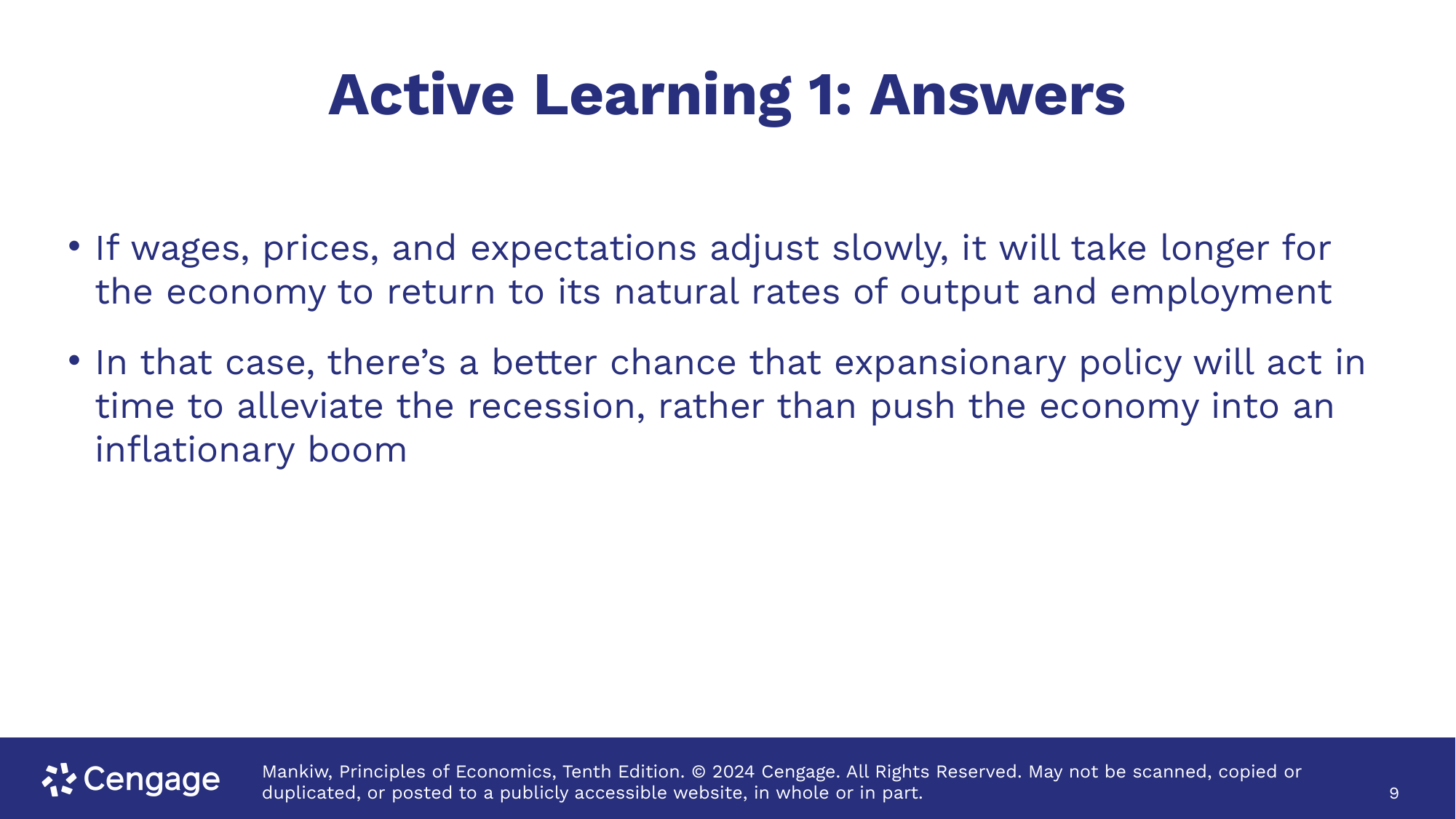

# Active Learning 1: Answers
If wages, prices, and expectations adjust slowly, it will take longer for the economy to return to its natural rates of output and employment
In that case, there’s a better chance that expansionary policy will act in time to alleviate the recession, rather than push the economy into an inflationary boom